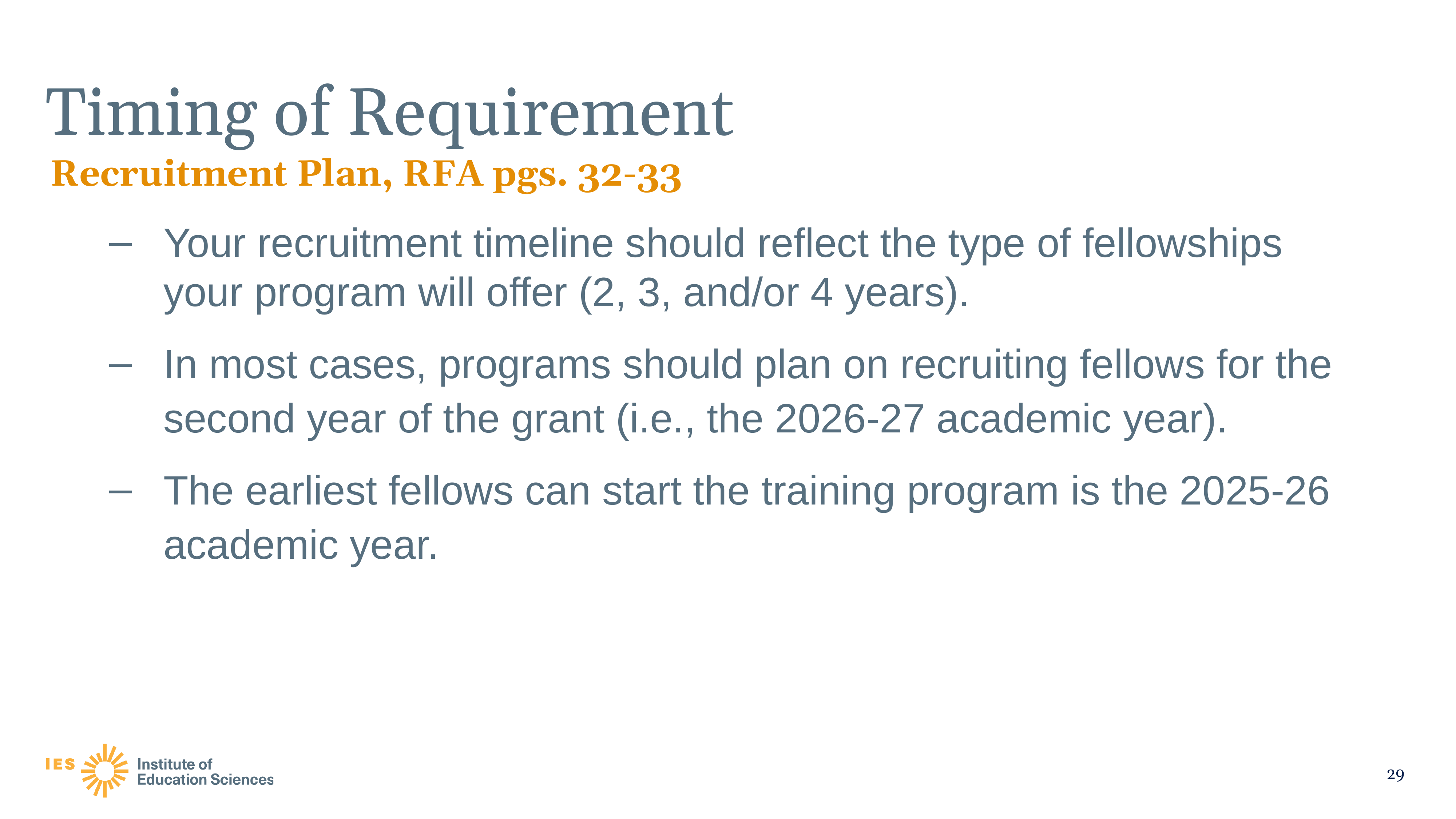

# Timing of Requirement
Recruitment Plan, RFA pgs. 32-33
Your recruitment timeline should reflect the type of fellowships your program will offer (2, 3, and/or 4 years).
In most cases, programs should plan on recruiting fellows for the second year of the grant (i.e., the 2026-27 academic year).
The earliest fellows can start the training program is the 2025-26 academic year.

29